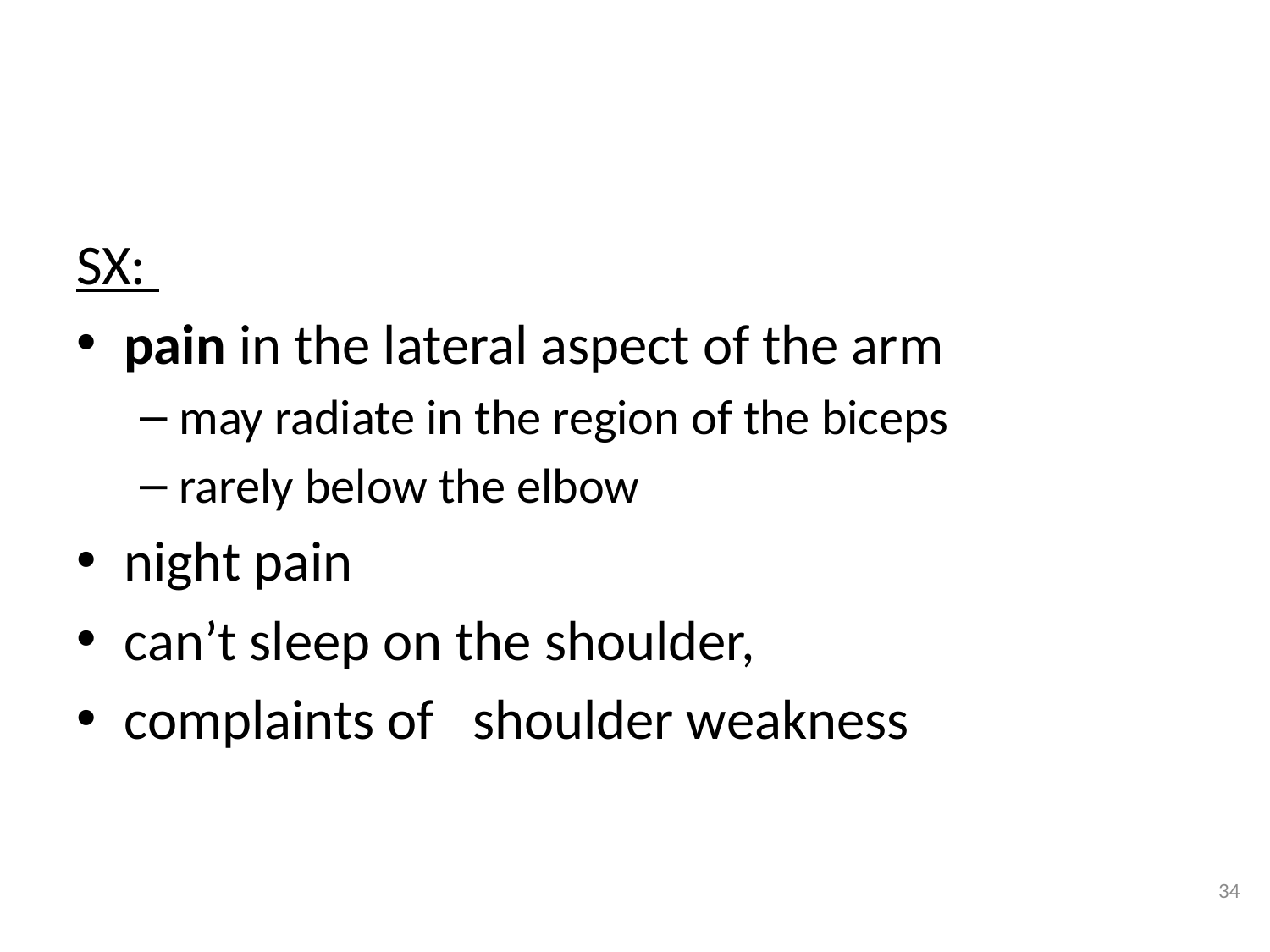

#
SX:
pain in the lateral aspect of the arm
may radiate in the region of the biceps
rarely below the elbow
night pain
can’t sleep on the shoulder,
complaints of   shoulder weakness
34